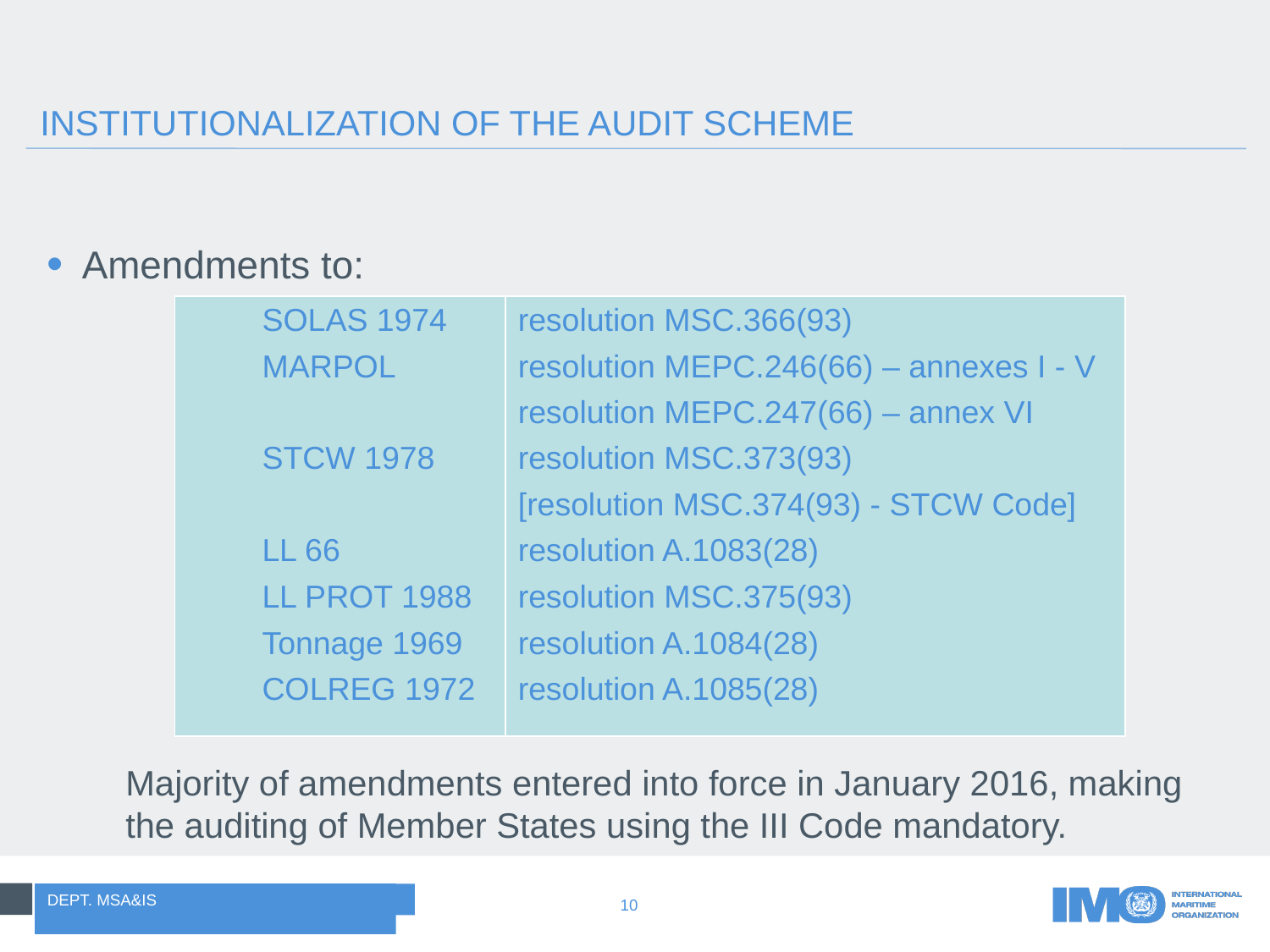

# INSTITUTIONALIZATION OF THE AUDIT SCHEME

Amendments to:

Majority of amendments entered into force in January 2016, making the auditing of Member States using the III Code mandatory.
| SOLAS 1974 MARPOL STCW 1978 LL 66 LL PROT 1988 Tonnage 1969 COLREG 1972 | resolution MSC.366(93) resolution MEPC.246(66) – annexes I - V resolution MEPC.247(66) – annex VI resolution MSC.373(93) [resolution MSC.374(93) - STCW Code] resolution A.1083(28) resolution MSC.375(93) resolution A.1084(28) resolution A.1085(28) |
| --- | --- |